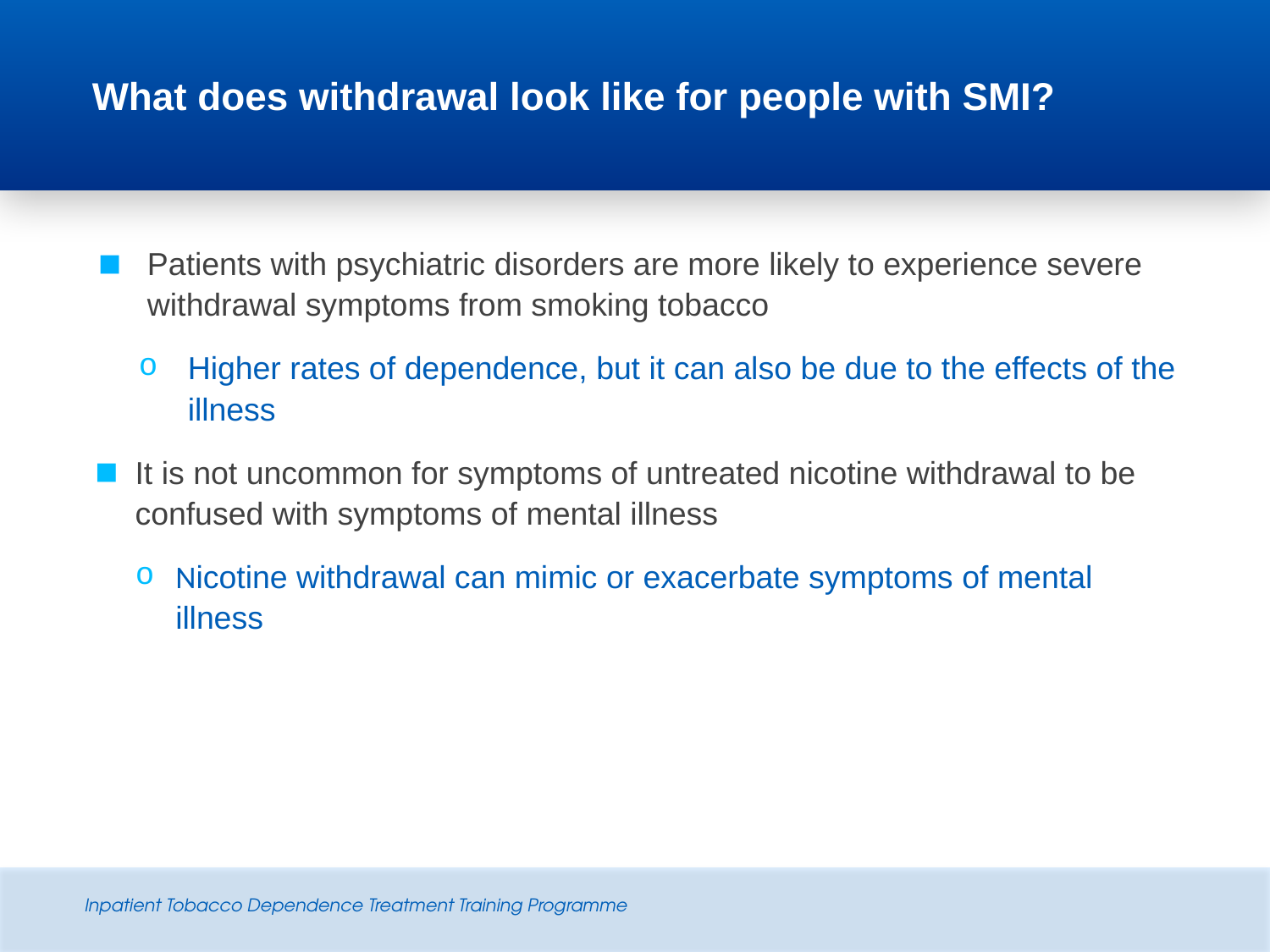

# What does withdrawal look like for people with SMI?
Patients with psychiatric disorders are more likely to experience severe withdrawal symptoms from smoking tobacco
Higher rates of dependence, but it can also be due to the effects of the illness
It is not uncommon for symptoms of untreated nicotine withdrawal to be confused with symptoms of mental illness
Nicotine withdrawal can mimic or exacerbate symptoms of mental illness

Inpatient Tobacco Dependence Treatment Training Programme